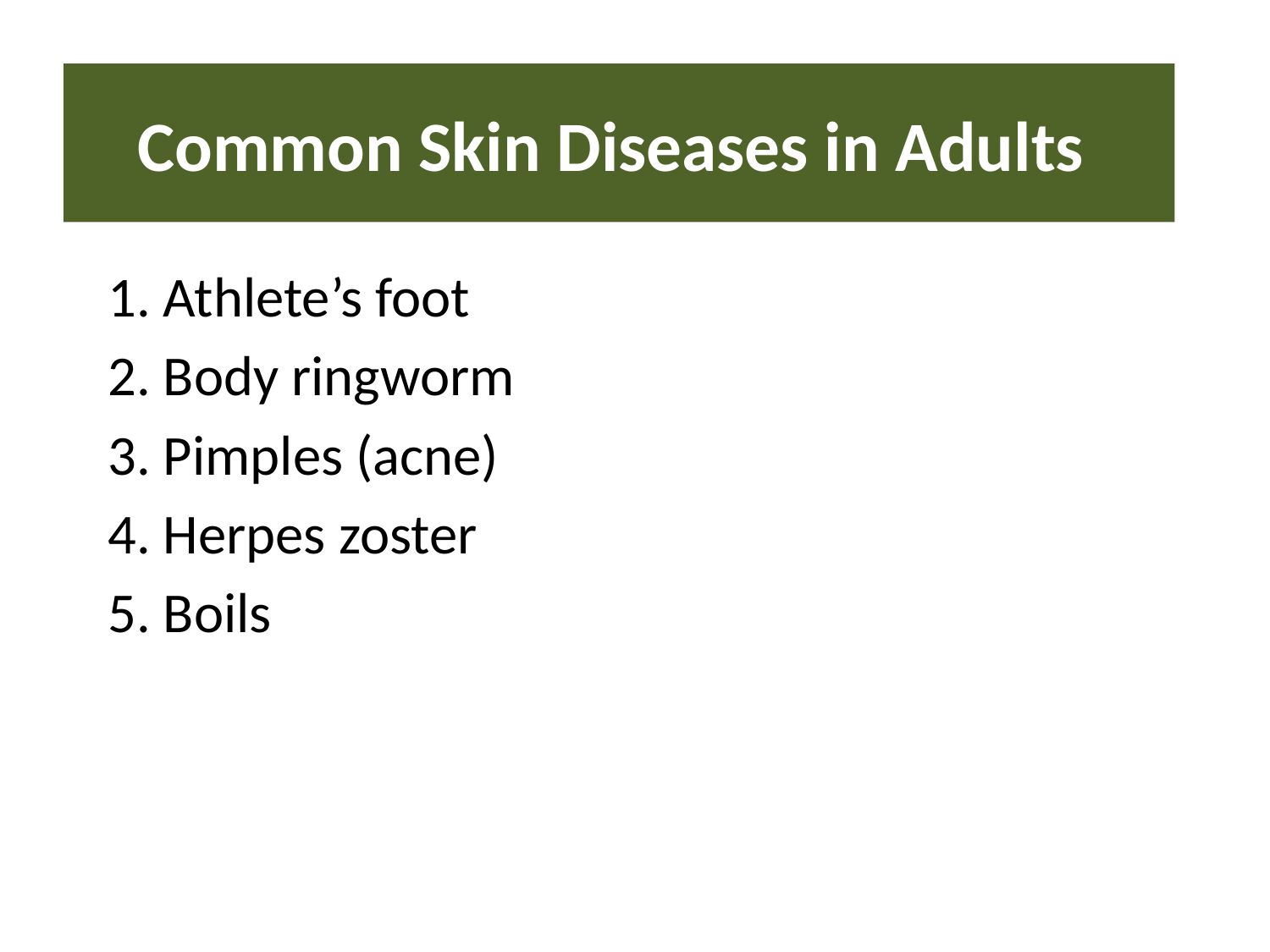

# Common Skin Diseases in Adults
1. Athlete’s foot
2. Body ringworm
3. Pimples (acne)
4. Herpes zoster
5. Boils